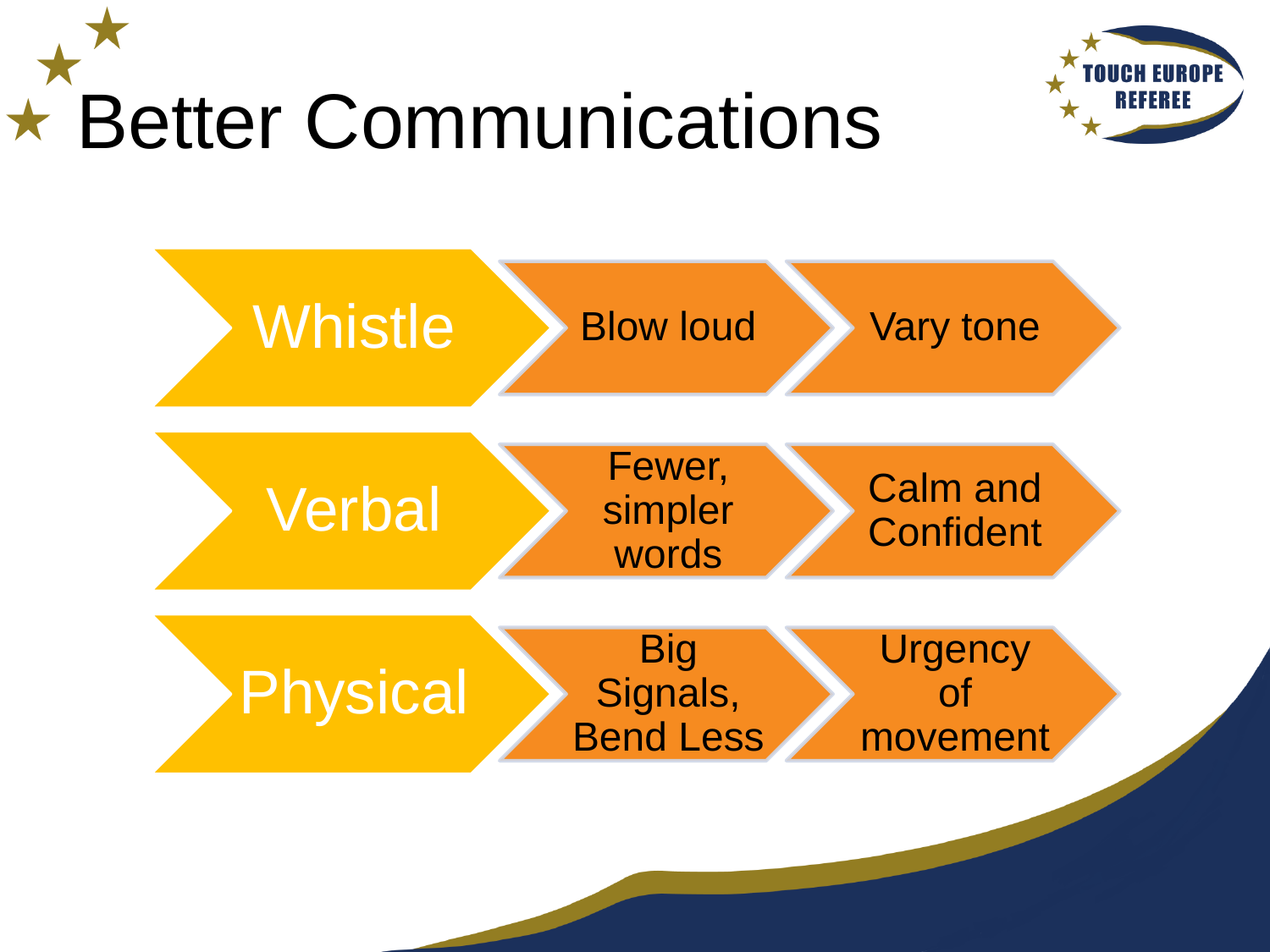

# Better Communications

Whistle

Blow loud

Vary tone

Verbal

Fewer, simpler words

Calm and Confident

Physical

Big Signals, Bend Less

Urgency of movement